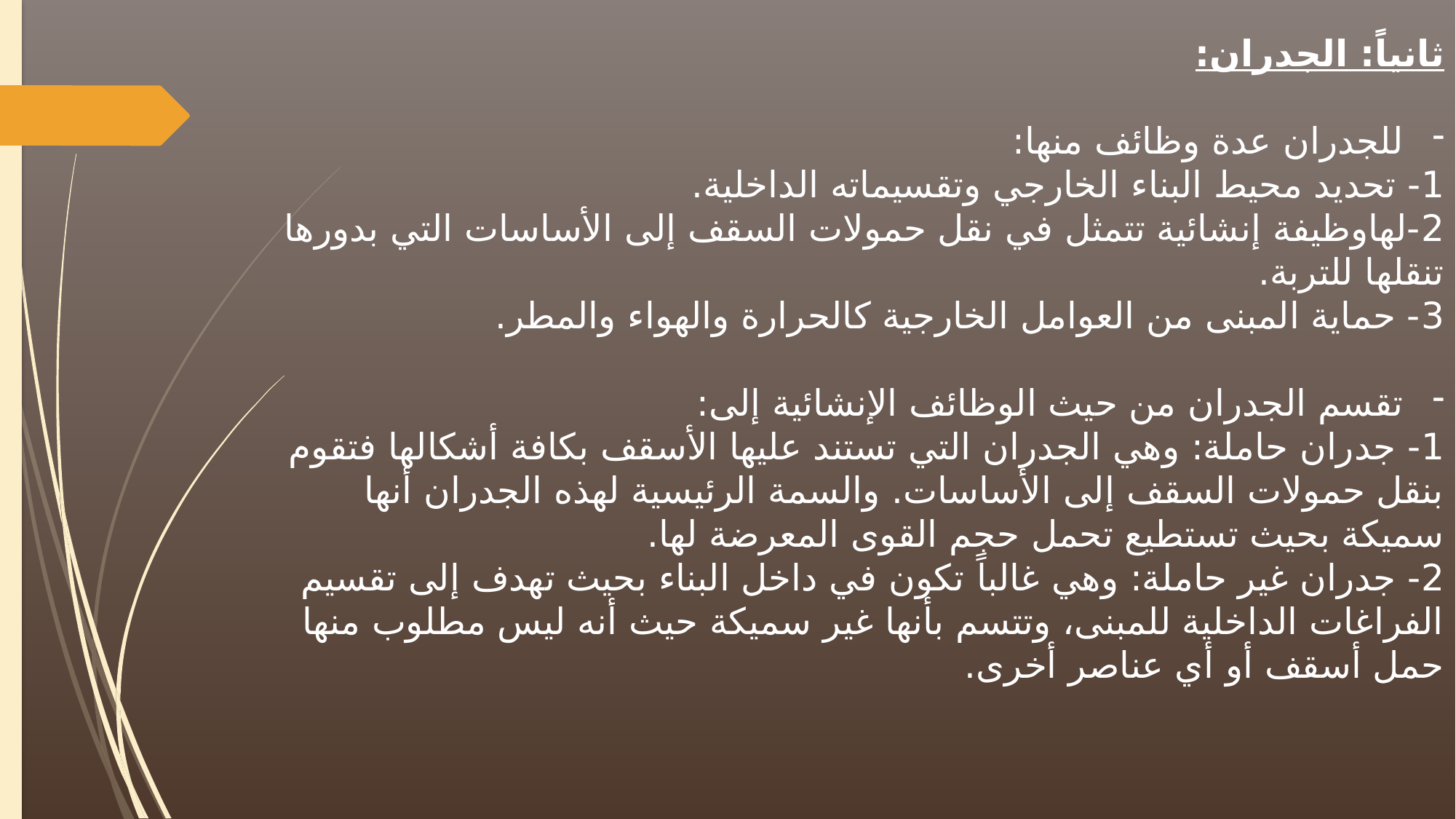

ثانياً: الجدران:

للجدران عدة وظائف منها:
1- تحديد محيط البناء الخارجي وتقسيماته الداخلية.
2-لهاوظيفة إنشائية تتمثل في نقل حمولات السقف إلى الأساسات التي بدورها تنقلها للتربة.
3- حماية المبنى من العوامل الخارجية كالحرارة والهواء والمطر.

تقسم الجدران من حيث الوظائف الإنشائية إلى:
1- جدران حاملة: وهي الجدران التي تستند عليها الأسقف بكافة أشكالها فتقوم بنقل حمولات السقف إلى الأساسات. والسمة الرئيسية لهذه الجدران أنها سميكة بحيث تستطيع تحمل حجم القوى المعرضة لها.
2- جدران غير حاملة: وهي غالباً تكون في داخل البناء بحيث تهدف إلى تقسيم الفراغات الداخلية للمبنى، وتتسم بأنها غير سميكة حيث أنه ليس مطلوب منها حمل أسقف أو أي عناصر أخرى.